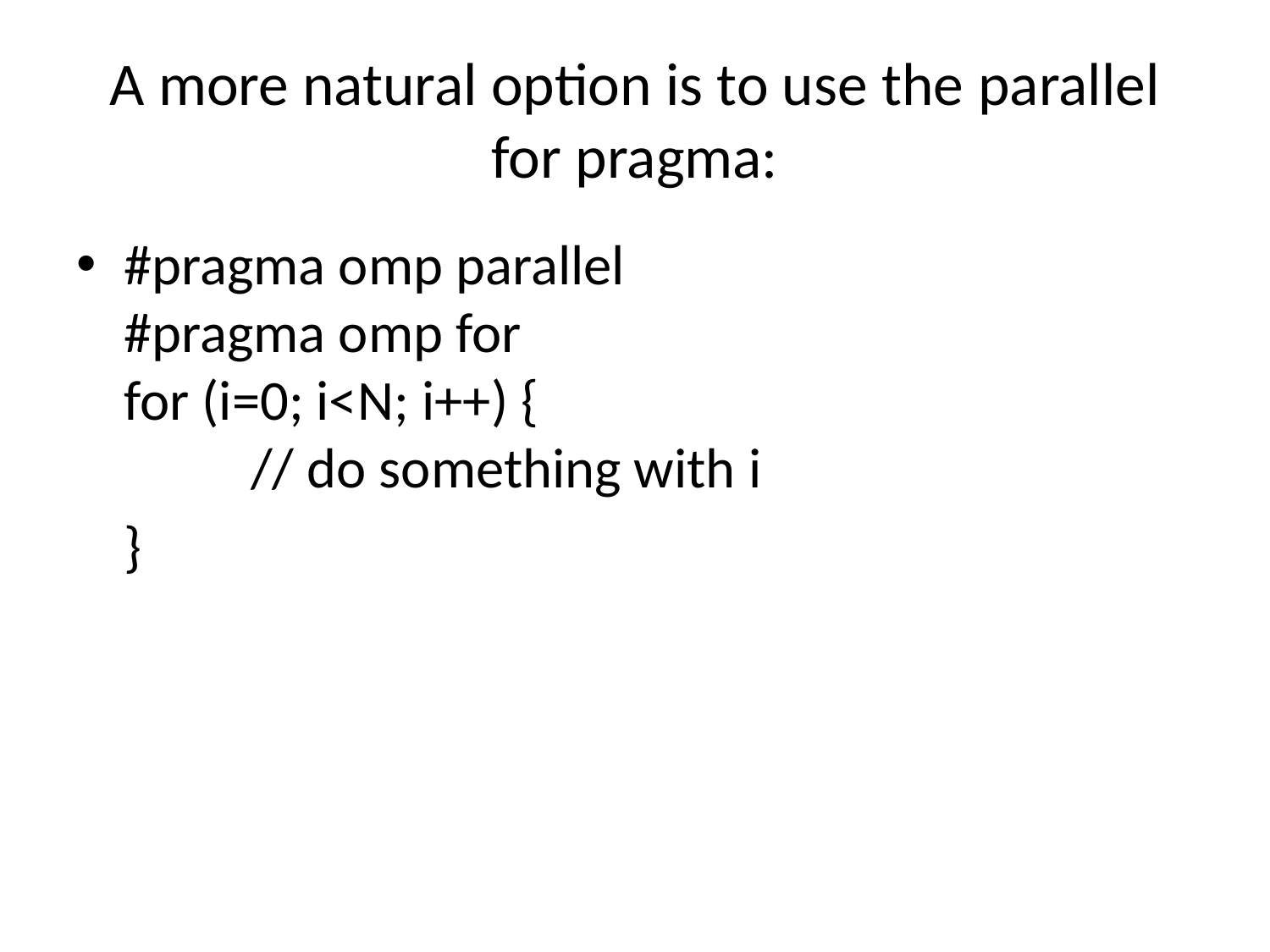

# A more natural option is to use the parallel for pragma:
#pragma omp parallel
#pragma omp for
for (i=0; i<N; i++) {
	// do something with i
	}